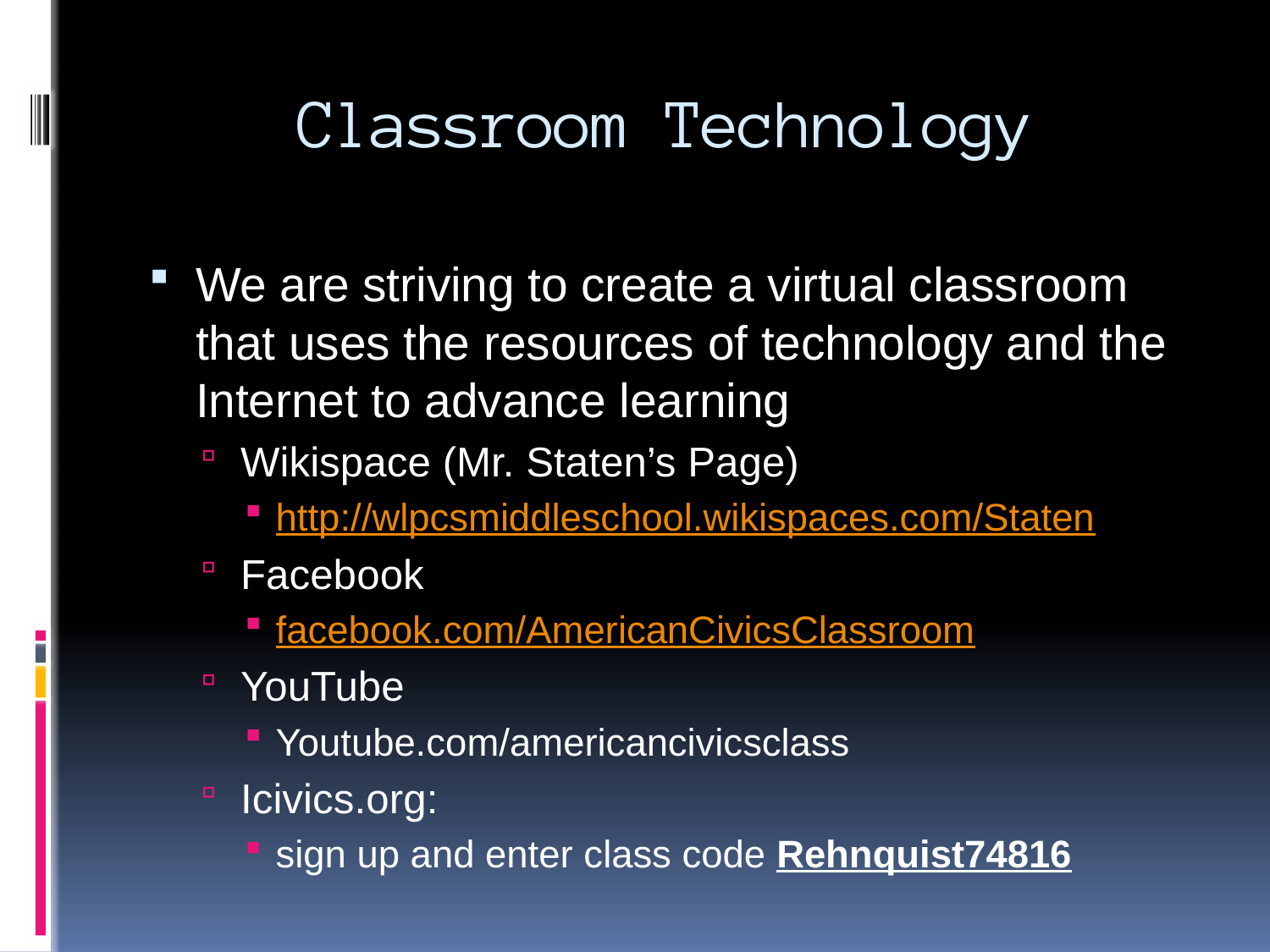

# Classroom Technology
We are striving to create a virtual classroom that uses the resources of technology and the Internet to advance learning
Wikispace (Mr. Staten’s Page)
http://wlpcsmiddleschool.wikispaces.com/Staten
Facebook
facebook.com/AmericanCivicsClassroom
YouTube
Youtube.com/americancivicsclass
Icivics.org:
sign up and enter class code Rehnquist74816